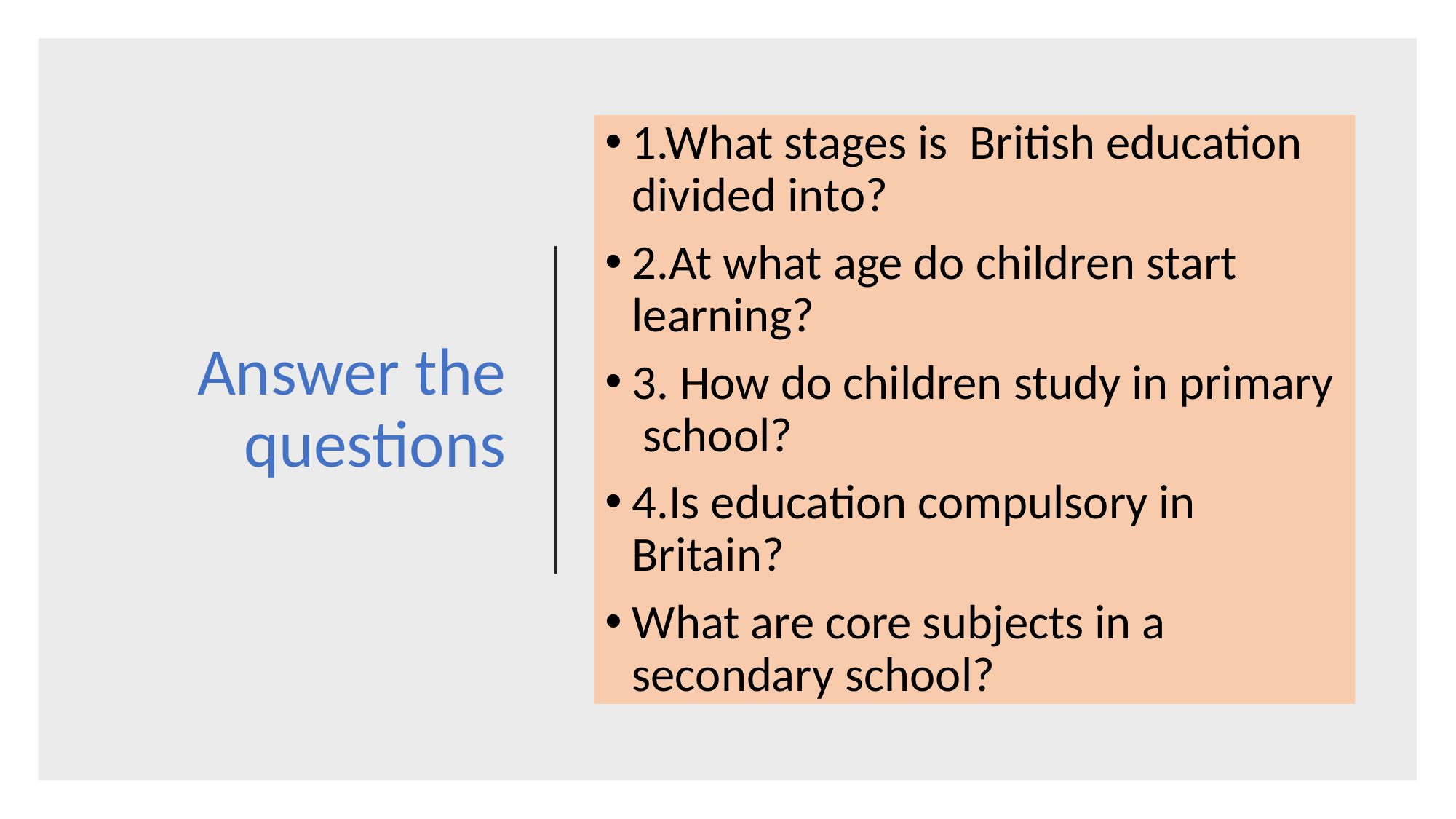

# Answer the questions
1.What stages is  British education divided into?
2.At what age do children start learning?
3. How do children study in primary  school?
4.Is education compulsory in Britain?
What are core subjects in a secondary school?